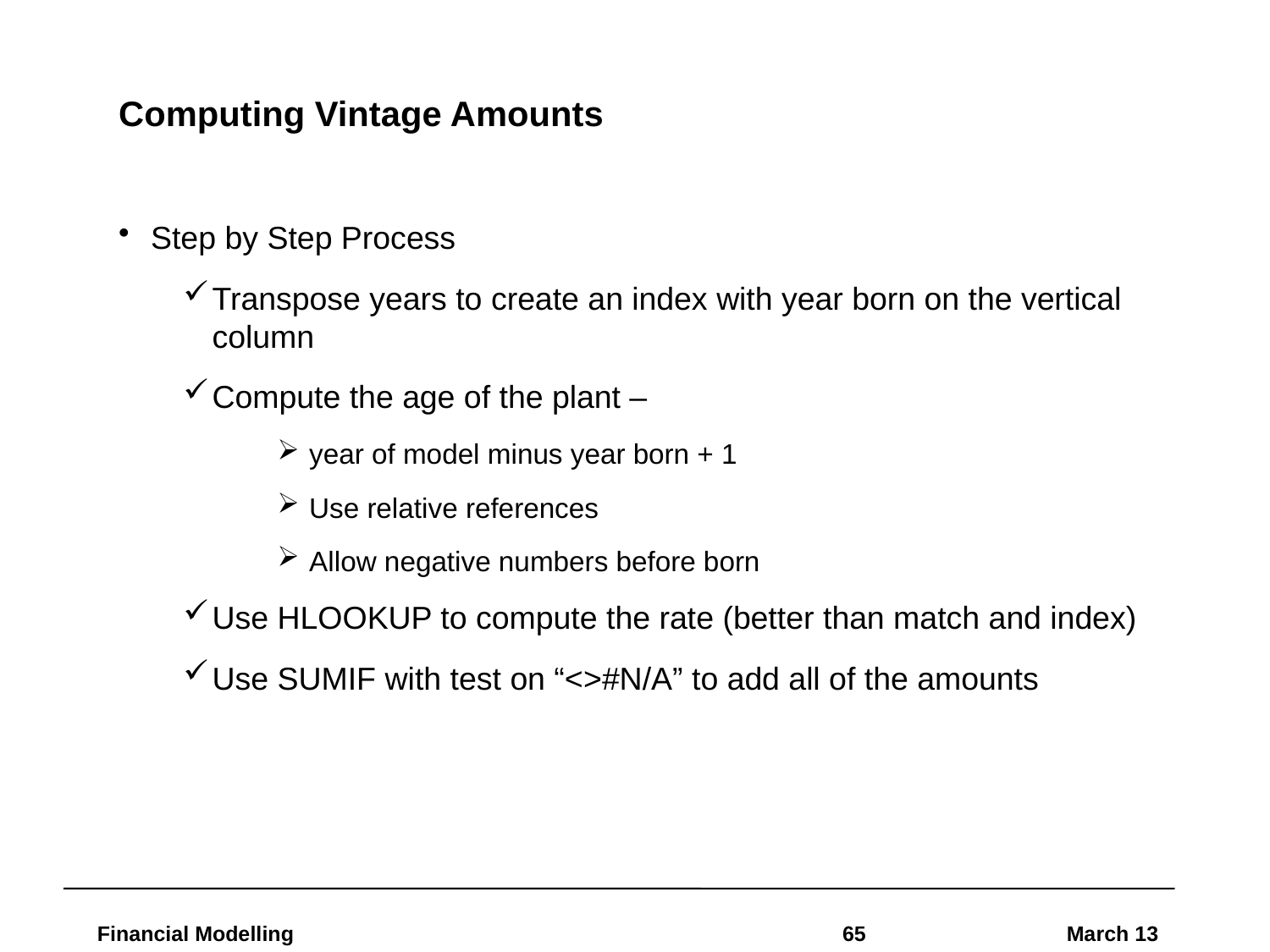

# Computing Vintage Amounts
Step by Step Process
Transpose years to create an index with year born on the vertical column
Compute the age of the plant –
year of model minus year born + 1
Use relative references
Allow negative numbers before born
Use HLOOKUP to compute the rate (better than match and index)
Use SUMIF with test on “<>#N/A” to add all of the amounts